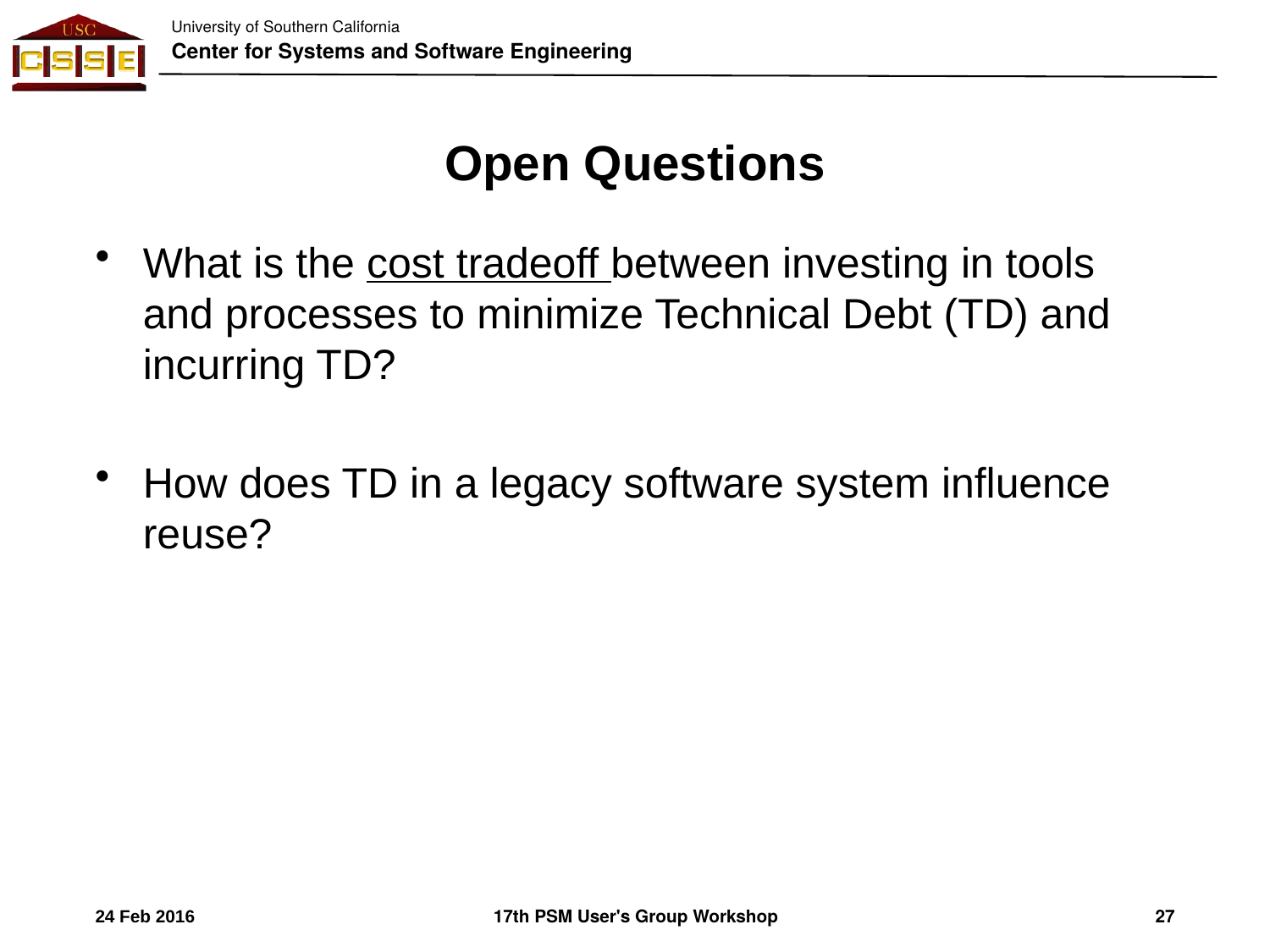

# Open Questions
What is the cost tradeoff between investing in tools and processes to minimize Technical Debt (TD) and incurring TD?

How does TD in a legacy software system influence reuse?

24 Feb 2016
27
17th PSM User's Group Workshop